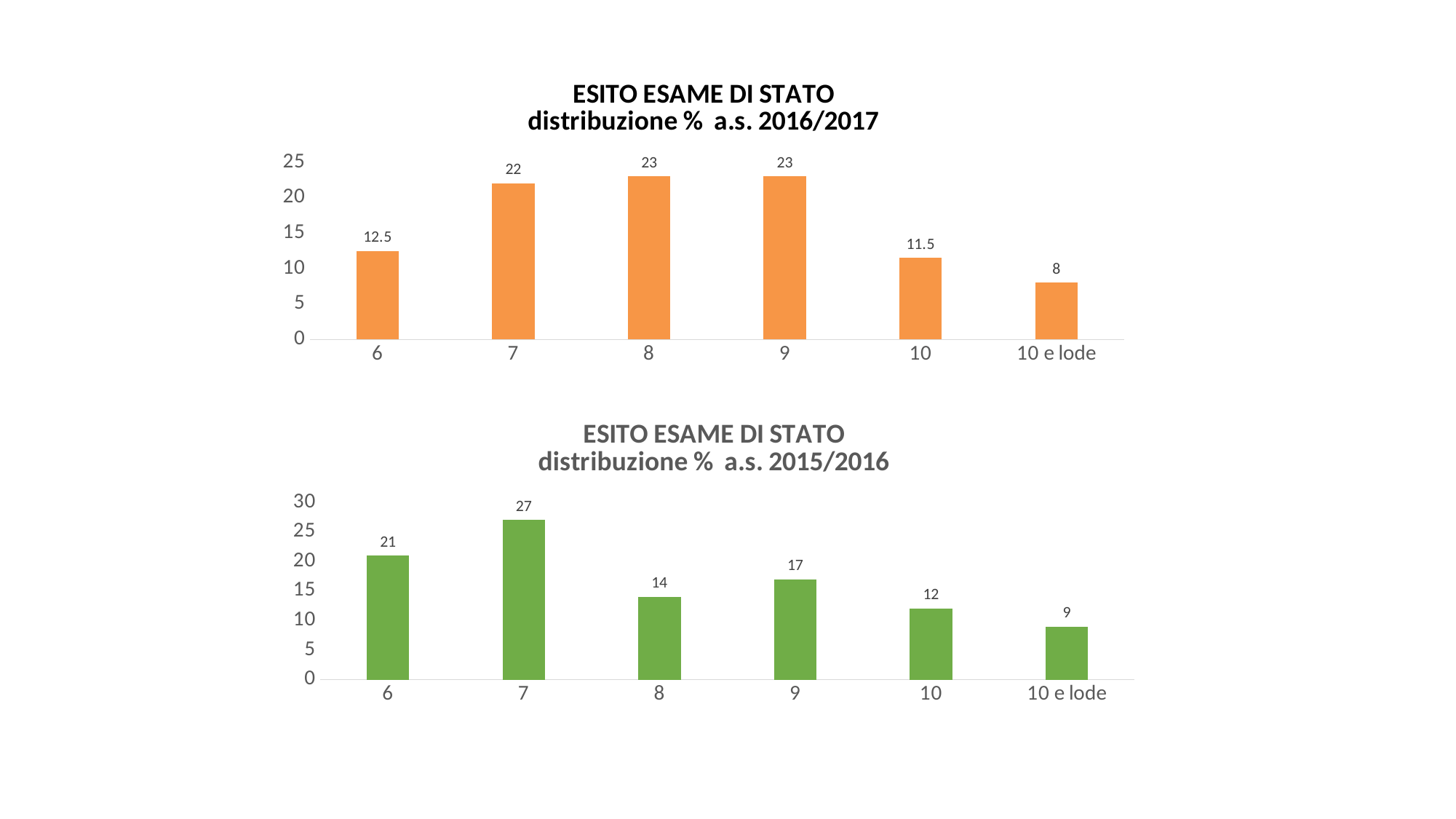

### Chart: ESITO ESAME DI STATO
distribuzione %  a.s. 2016/2017

| Category | ESITO ESME  a.s. 2015/2016 |
|---|---|
| 6 | 12.5 |
| 7 | 22.0 |
| 8 | 23.0 |
| 9 | 23.0 |
| 10 | 11.5 |
| 10 e lode | 8.0 |

### Chart: ESITO ESAME DI STATO
distribuzione %  a.s. 2015/2016

| Category | ESITO ESME  a.s. 2015/2016 |
|---|---|
| 6 | 21.0 |
| 7 | 27.0 |
| 8 | 14.0 |
| 9 | 17.0 |
| 10 | 12.0 |
| 10 e lode | 9.0 |